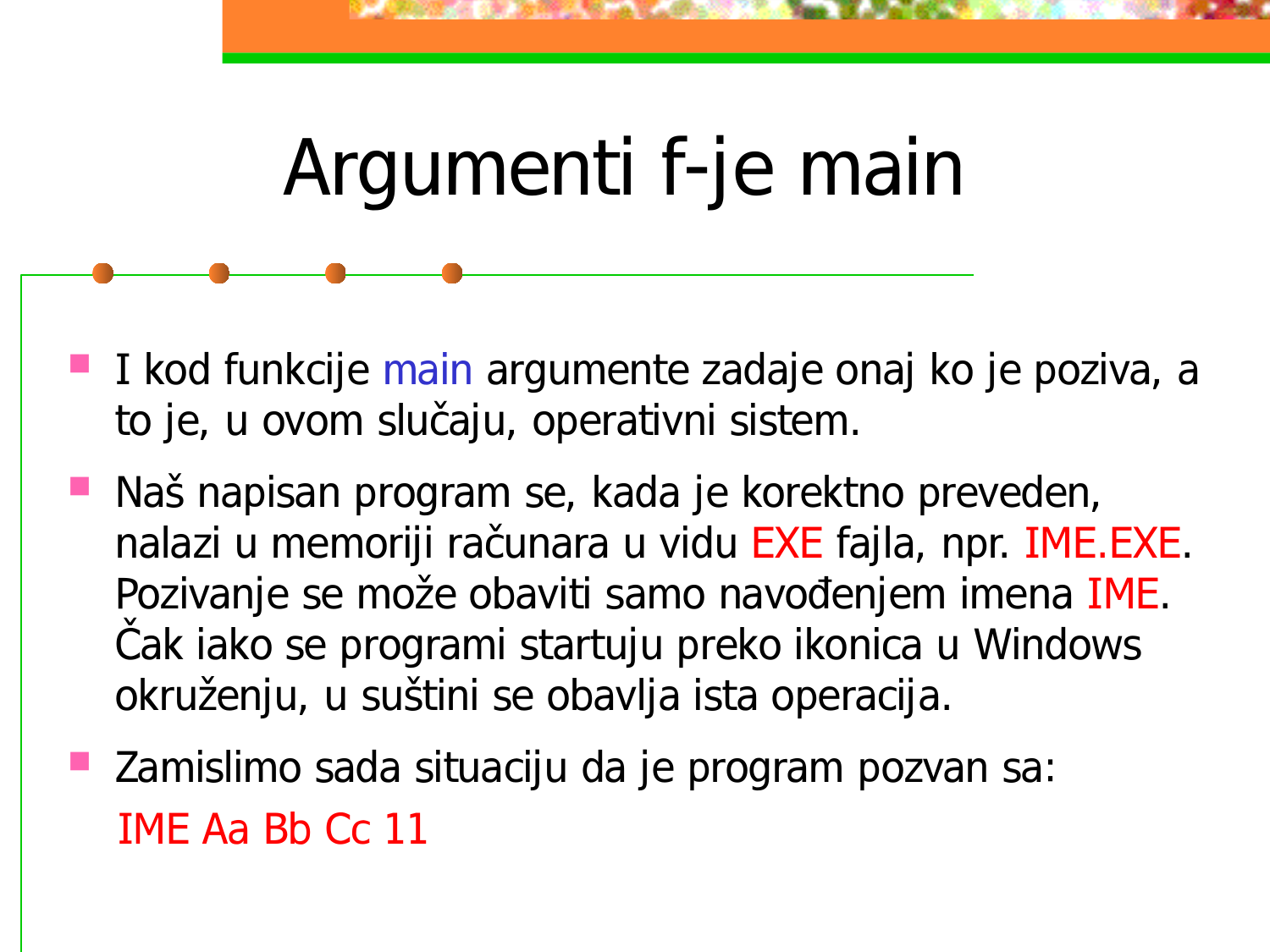

# Argumenti f-je main
I kod funkcije main argumente zadaje onaj ko je poziva, a to je, u ovom slučaju, operativni sistem.
Naš napisan program se, kada je korektno preveden, nalazi u memoriji računara u vidu EXE fajla, npr. IME.EXE. Pozivanje se može obaviti samo navođenjem imena IME. Čak iako se programi startuju preko ikonica u Windows okruženju, u suštini se obavlja ista operacija.
Zamislimo sada situaciju da je program pozvan sa:
IME Aa Bb Cc 11